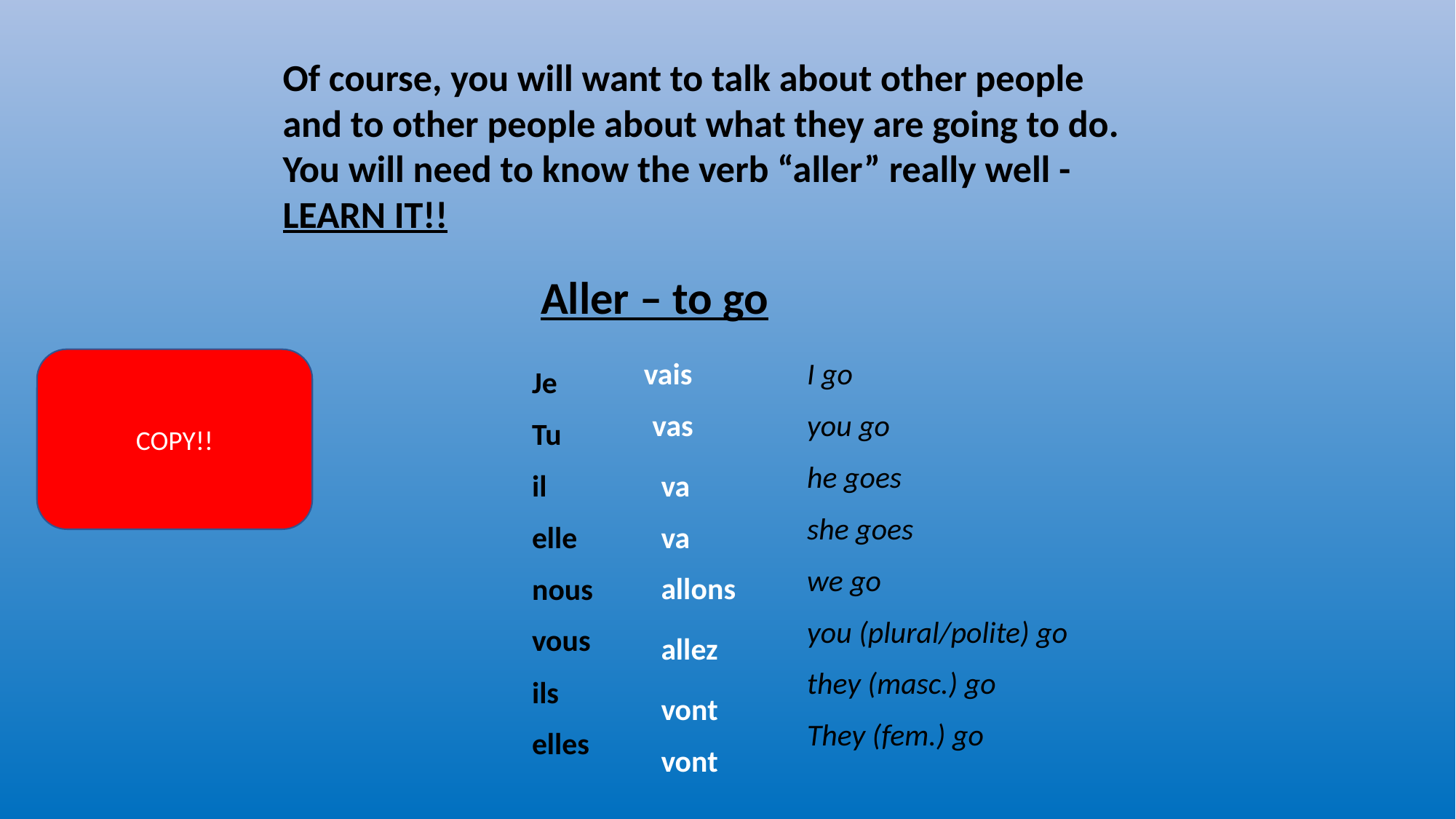

Of course, you will want to talk about other people and to other people about what they are going to do.  You will need to know the verb “aller” really well - LEARN IT!!
Aller – to go
COPY!!
vais

I go
you go
he goes
she goes
we go
you (plural/polite) go
they (masc.) go
They (fem.) go
Je
Tu
il
elle
nous
vous
ils
elles

vas
va
va
allons
allez
vont
vont